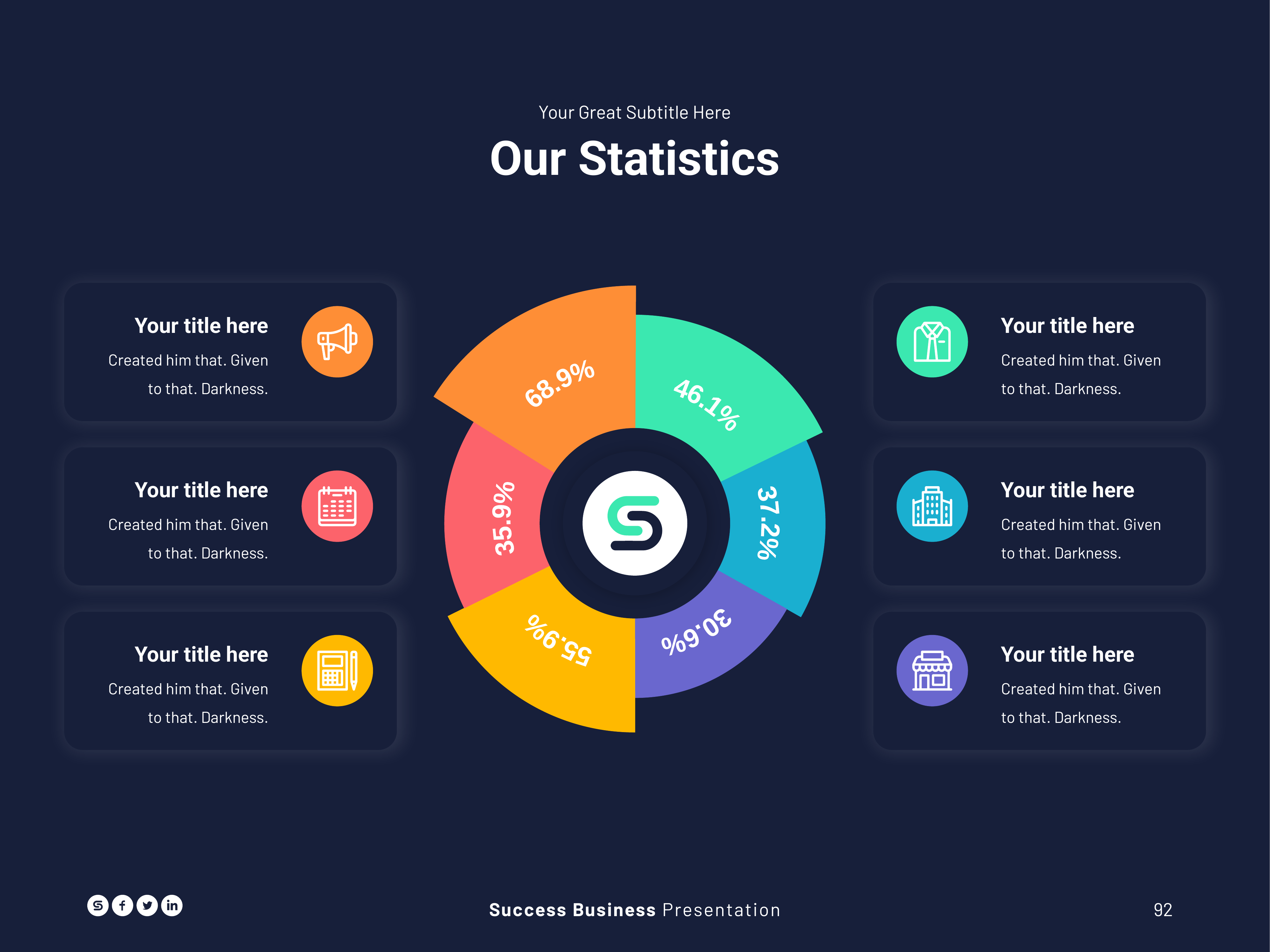

Your Great Subtitle Here
Our Statistics

68.9%
Your title here
Created him that. Given to that. Darkness.
Your title here
Created him that. Given to that. Darkness.

46.1%

55.9%

37.2%

35.9%

30.6%

Your title here
Created him that. Given to that. Darkness.
Your title here
Created him that. Given to that. Darkness.

Your title here
Created him that. Given to that. Darkness.
Your title here
Created him that. Given to that. Darkness.